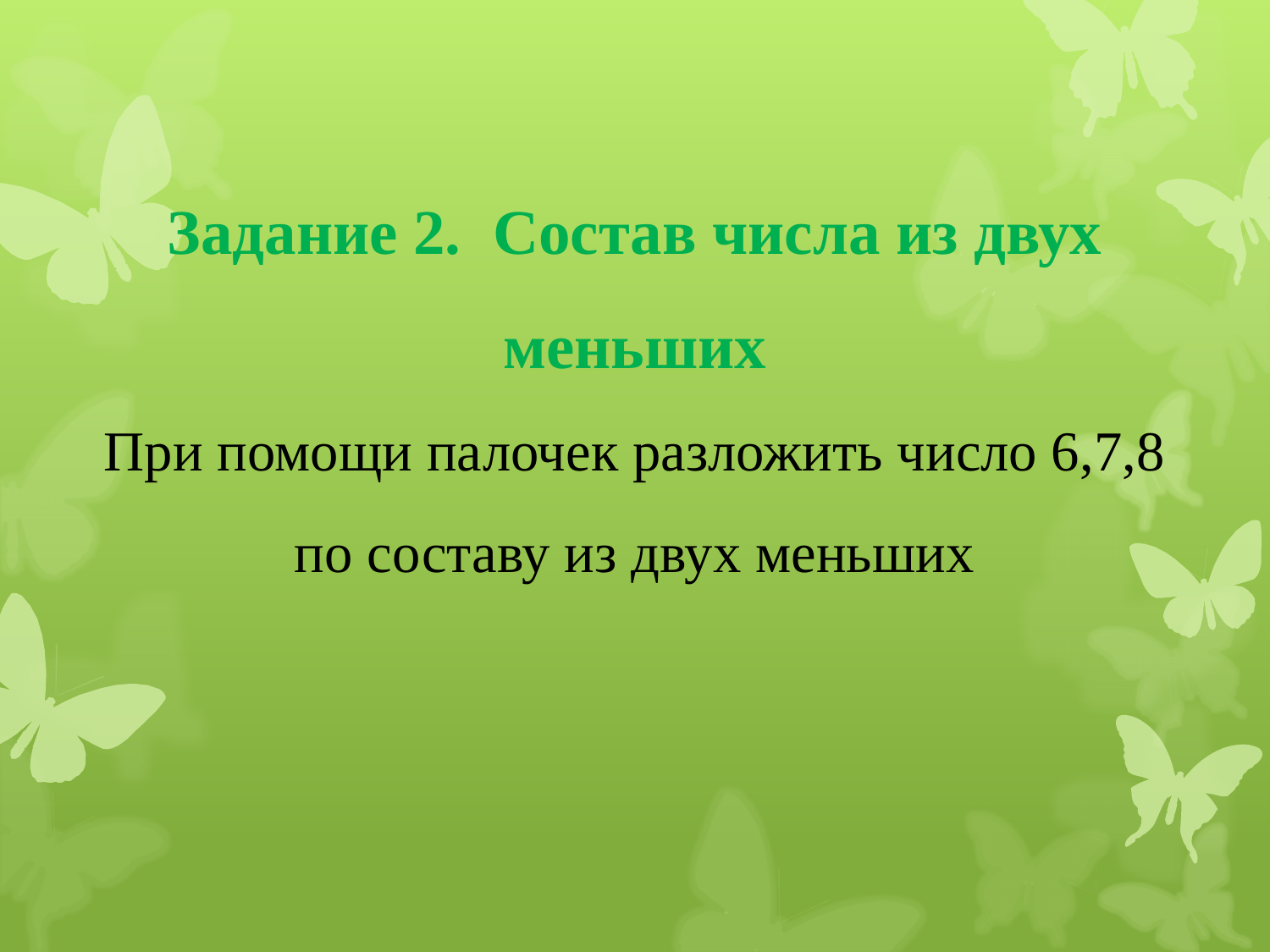

# Задание 2.  Состав числа из двух меньших При помощи палочек разложить число 6,7,8 по составу из двух меньших